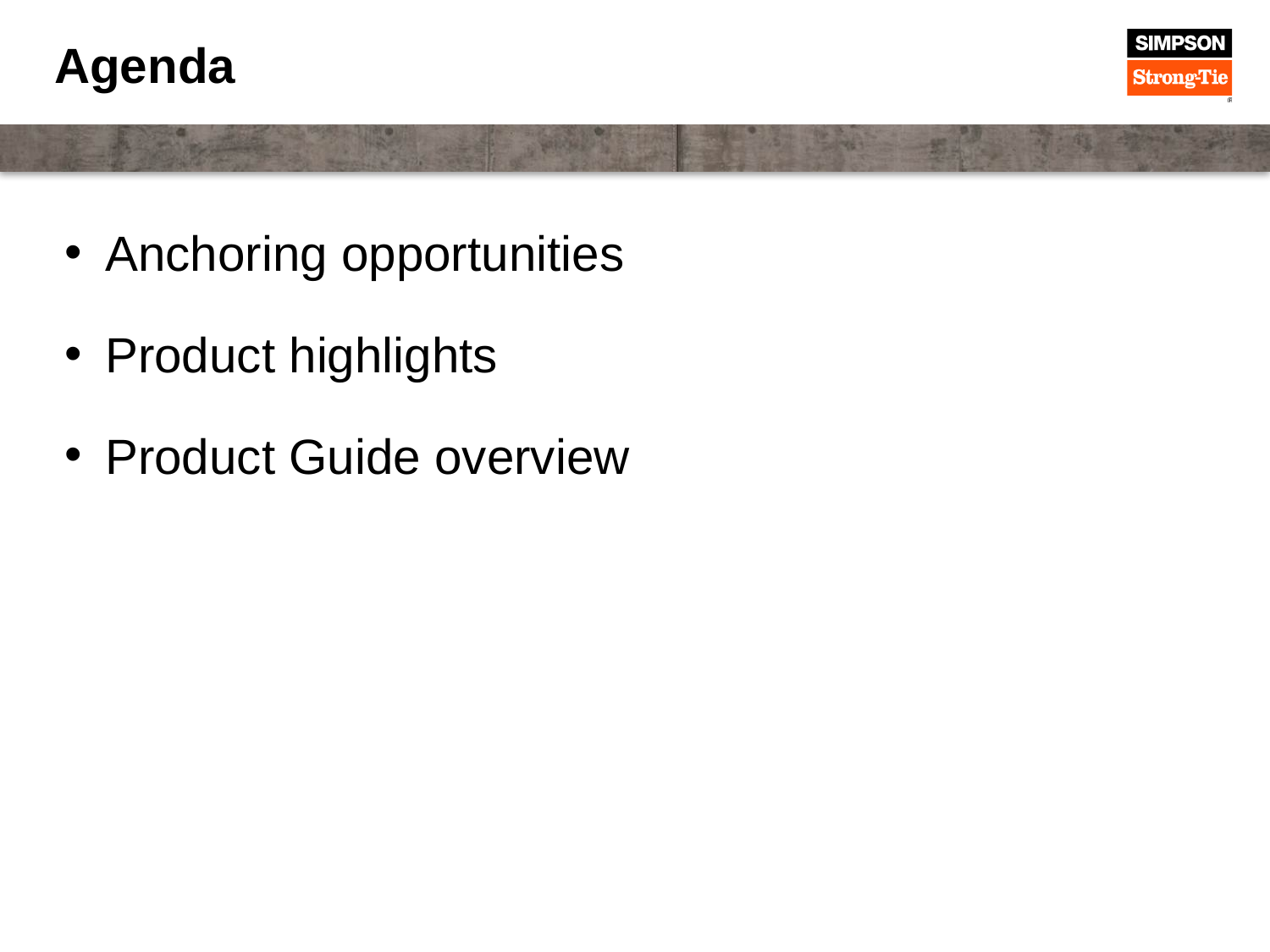

# Agenda
Anchoring opportunities
Product highlights
Product Guide overview